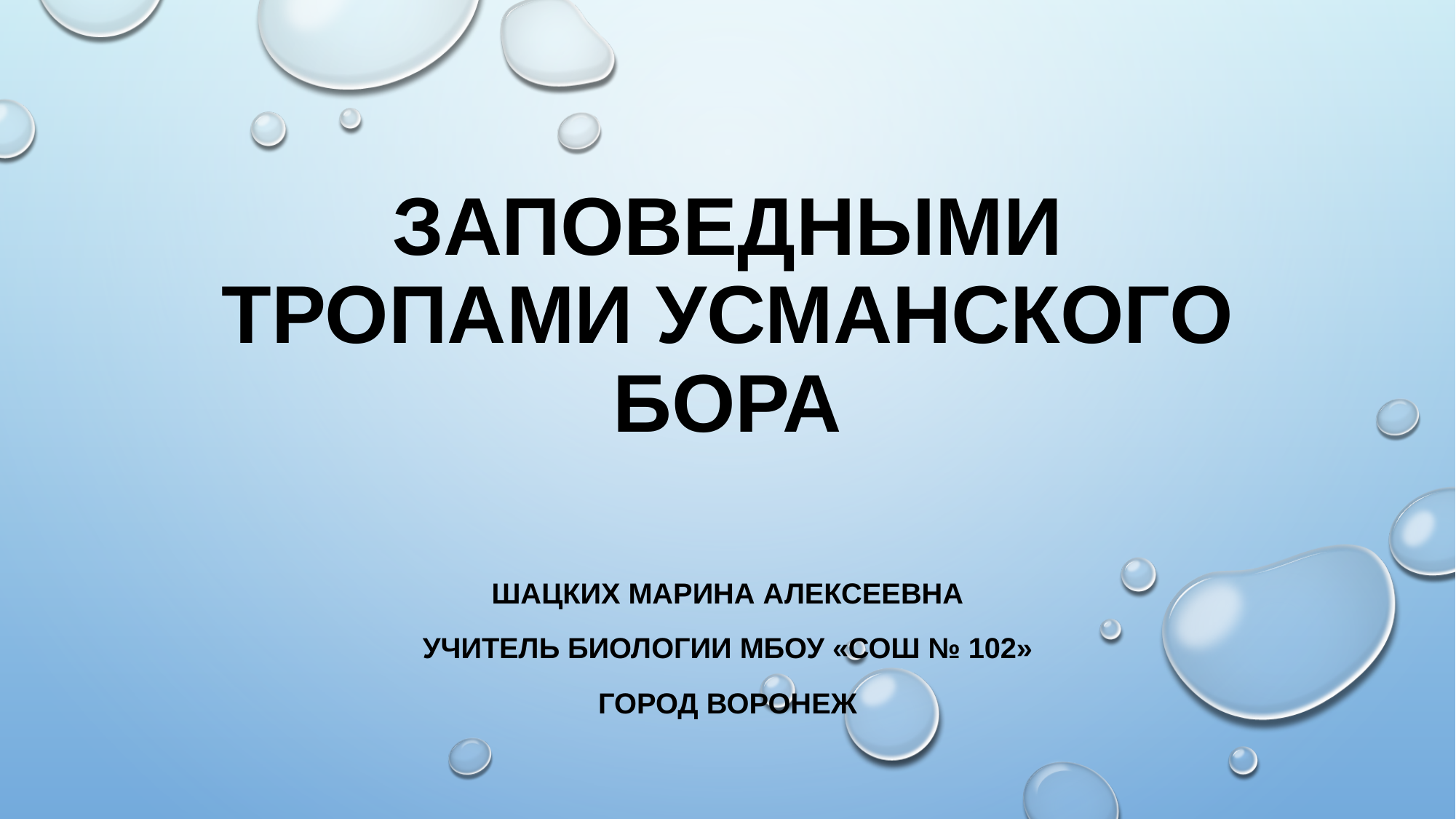

# Заповедными тропами усманского бора
Шацких марина Алексеевна
Учитель биологии МБОУ «СОШ № 102»
Город Воронеж